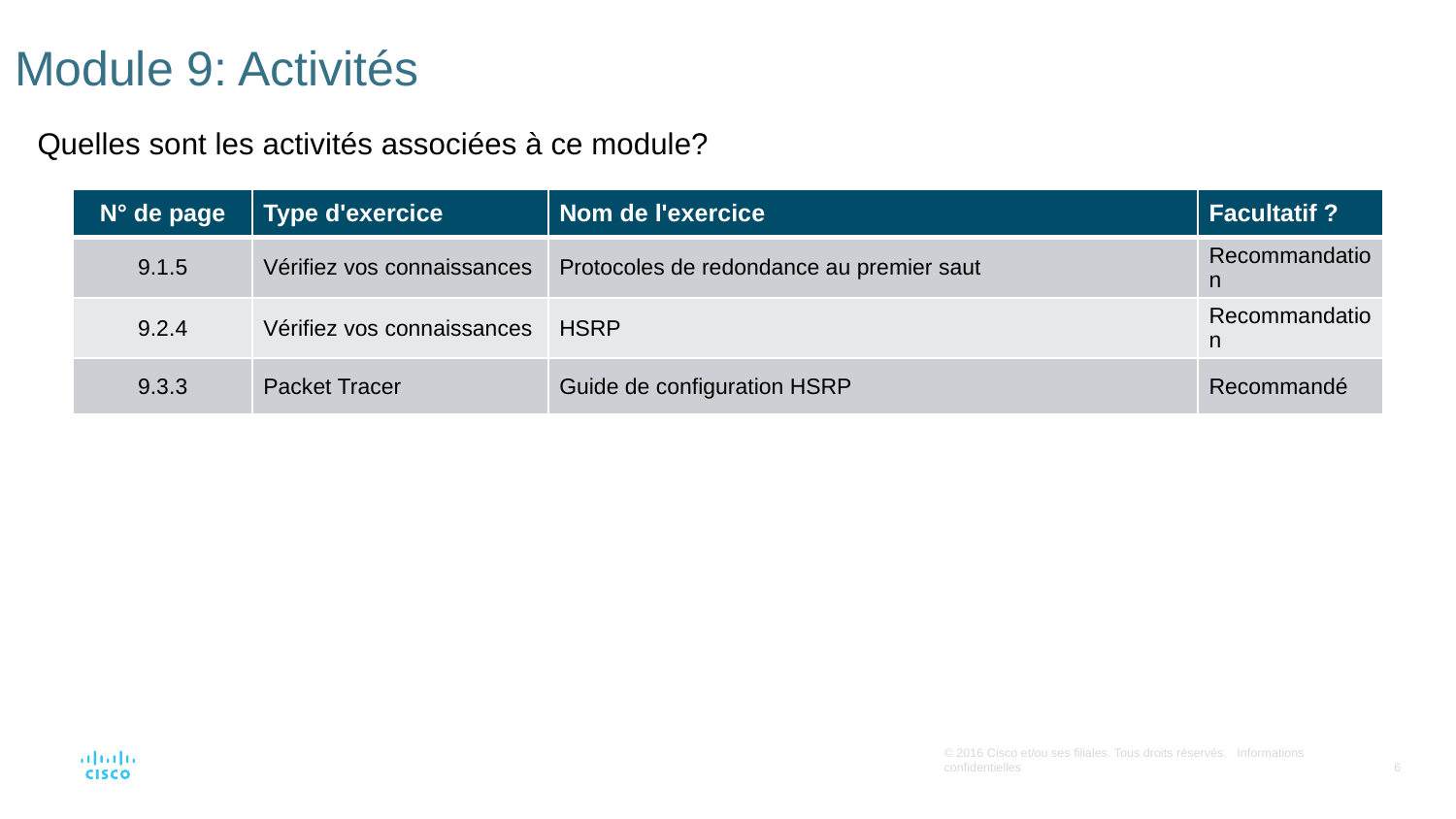

# Module 9: Activités
Quelles sont les activités associées à ce module?

| N° de page | Type d'exercice | Nom de l'exercice | Facultatif ? |
| --- | --- | --- | --- |
| 9.1.5 | Vérifiez vos connaissances | Protocoles de redondance au premier saut | Recommandation |
| 9.2.4 | Vérifiez vos connaissances | HSRP | Recommandation |
| 9.3.3 | Packet Tracer | Guide de configuration HSRP | Recommandé |